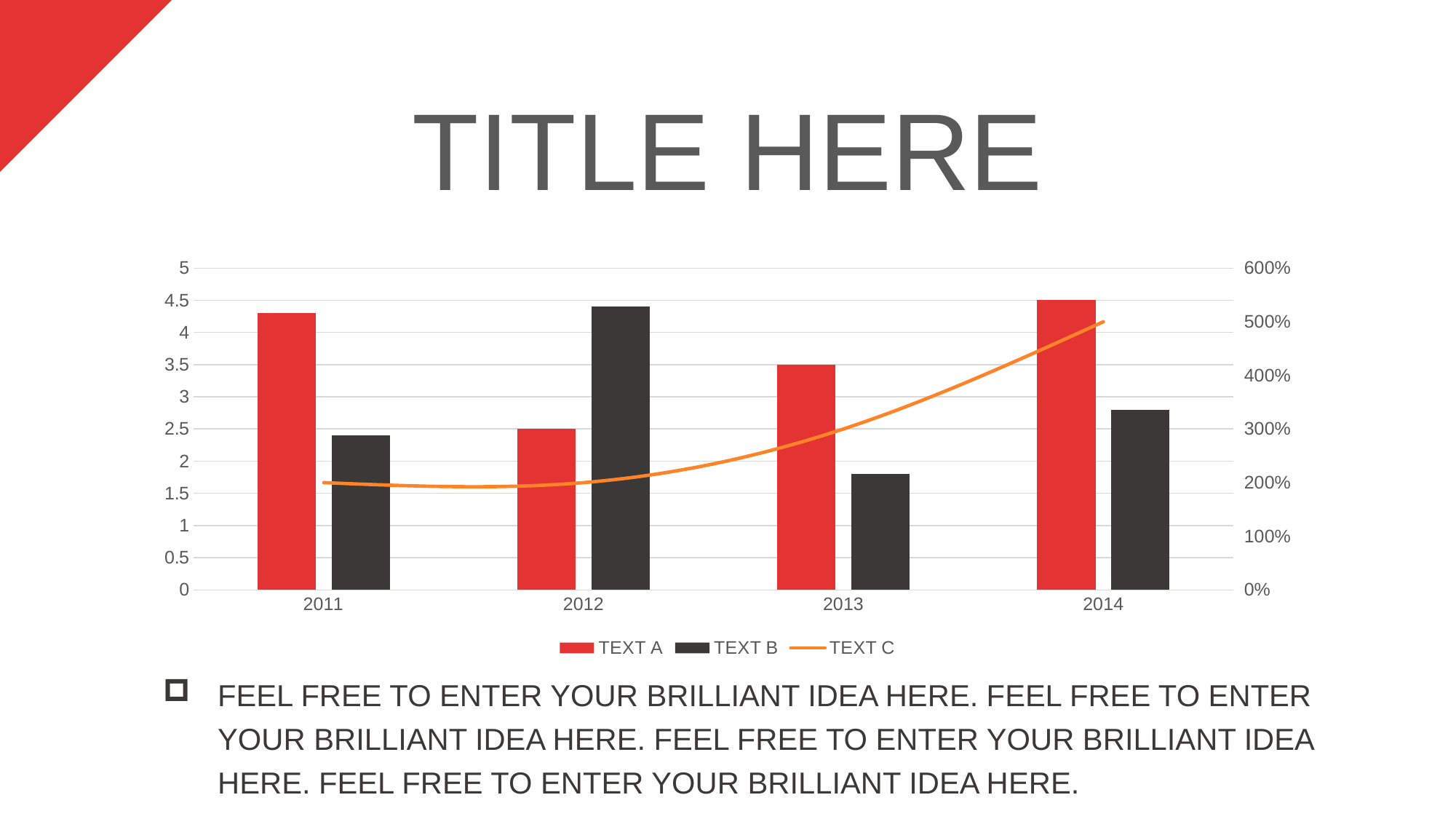

### Chart: TITLE HERE

| Category | TEXT A | TEXT B | TEXT C |
|---|---|---|---|
| 2011 | 4.3 | 2.4 | 2.0 |
| 2012 | 2.5 | 4.4 | 2.0 |
| 2013 | 3.5 | 1.8 | 3.0 |
| 2014 | 4.5 | 2.8 | 5.0 |
FEEL FREE TO ENTER YOUR BRILLIANT IDEA HERE. FEEL FREE TO ENTER YOUR BRILLIANT IDEA HERE. FEEL FREE TO ENTER YOUR BRILLIANT IDEA HERE. FEEL FREE TO ENTER YOUR BRILLIANT IDEA HERE.